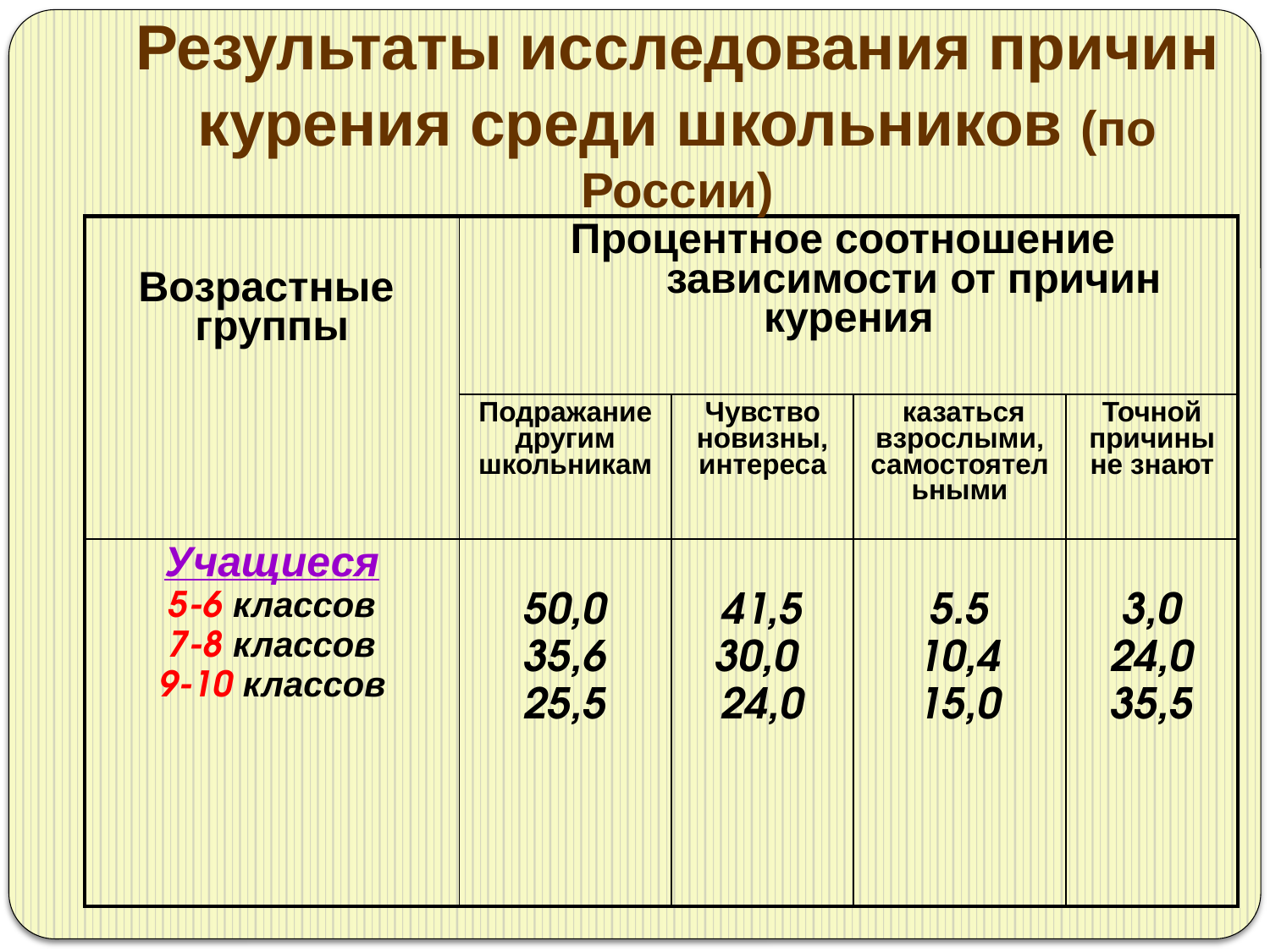

Результаты исследования причин курения среди школьников (по России)
| Возрастные группы | Процентное соотношение зависимости от причин курения |  |  |  |
| --- | --- | --- | --- | --- |
|  | Подражание другим школьникам | Чувство новизны, интереса | казаться взрослыми, самостоятельными | Точной причины не знают |
| Учащиеся 5-6 классов 7-8 классов 9-10 классов | 50,0 35,6 25,5 | 41,5 30,0 24,0 | 5.5 10,4 15,0 | 3,0 24,0 35,5 |